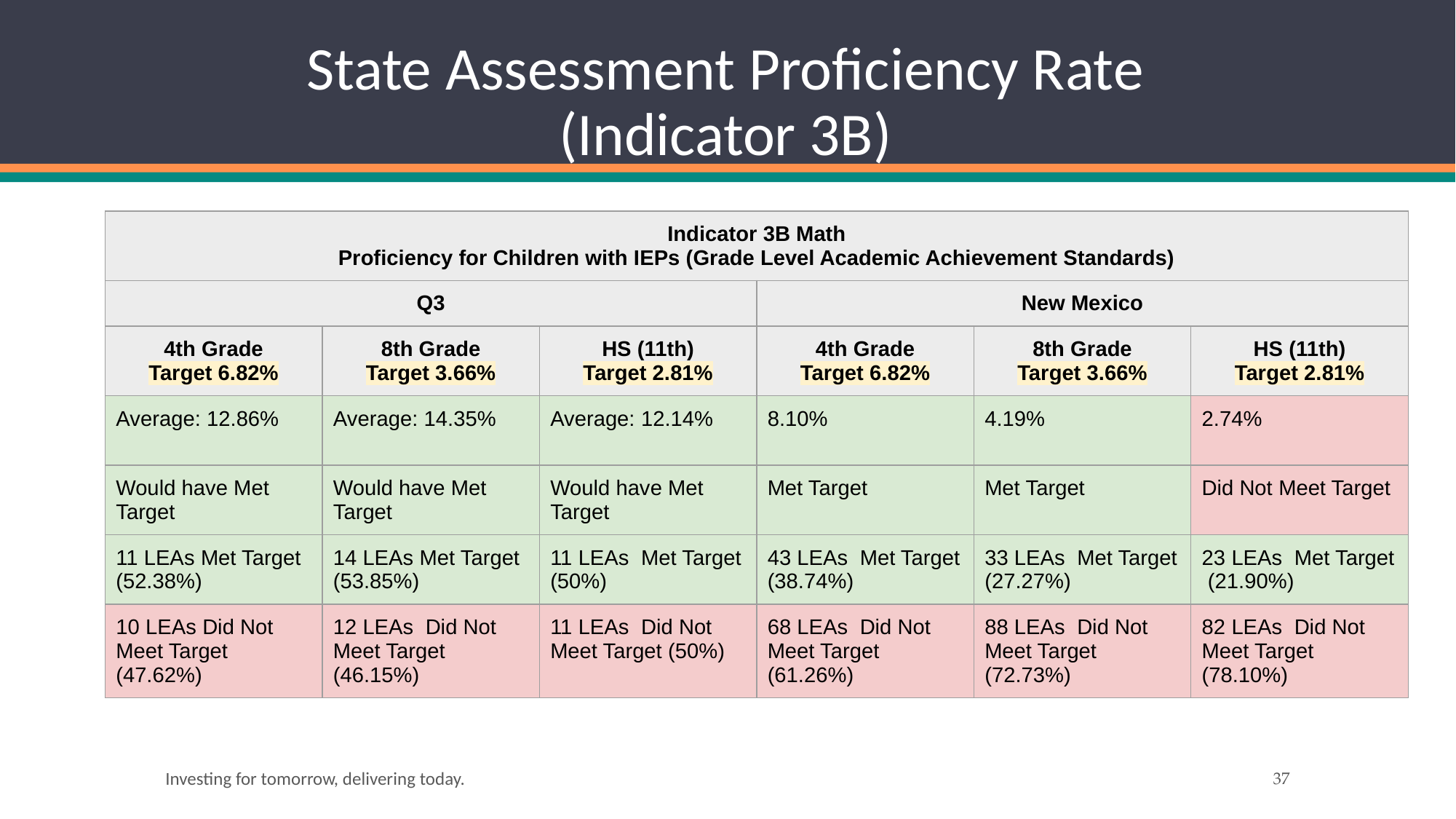

# State Assessment Proficiency Rate (Indicator 3B)
| Indicator 3B Math Proficiency for Children with IEPs (Grade Level Academic Achievement Standards) |  |  |  |  |  |
| --- | --- | --- | --- | --- | --- |
| Q3 |  |  | New Mexico |  |  |
| 4th Grade Target 6.82% | 8th Grade Target 3.66% | HS (11th) Target 2.81% | 4th Grade Target 6.82% | 8th Grade Target 3.66% | HS (11th) Target 2.81% |
| Average: 12.86% | Average: 14.35% | Average: 12.14% | 8.10% | 4.19% | 2.74% |
| Would have Met Target | Would have Met Target | Would have Met Target | Met Target | Met Target | Did Not Meet Target |
| 11 LEAs Met Target (52.38%) | 14 LEAs Met Target (53.85%) | 11 LEAs Met Target (50%) | 43 LEAs Met Target (38.74%) | 33 LEAs Met Target (27.27%) | 23 LEAs Met Target (21.90%) |
| 10 LEAs Did Not Meet Target (47.62%) | 12 LEAs Did Not Meet Target (46.15%) | 11 LEAs Did Not Meet Target (50%) | 68 LEAs Did Not Meet Target (61.26%) | 88 LEAs Did Not Meet Target (72.73%) | 82 LEAs Did Not Meet Target (78.10%) |
Investing for tomorrow, delivering today.
37